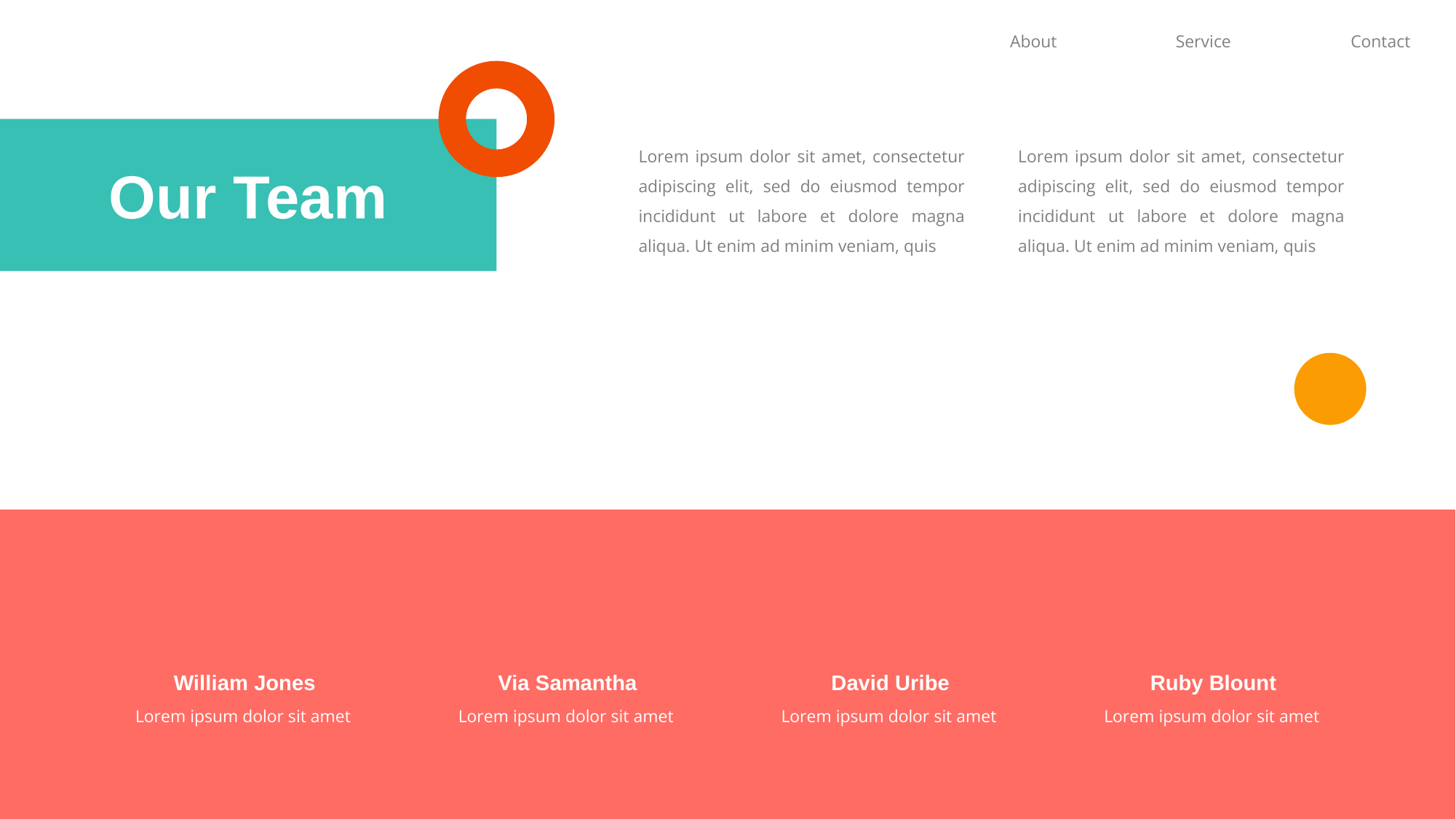

About
Service
Contact

Lorem ipsum dolor sit amet, consectetur adipiscing elit, sed do eiusmod tempor incididunt ut labore et dolore magna aliqua. Ut enim ad minim veniam, quis
Lorem ipsum dolor sit amet, consectetur adipiscing elit, sed do eiusmod tempor incididunt ut labore et dolore magna aliqua. Ut enim ad minim veniam, quis
Our Team

William Jones
Via Samantha
David Uribe
Ruby Blount
Lorem ipsum dolor sit amet
Lorem ipsum dolor sit amet
Lorem ipsum dolor sit amet
Lorem ipsum dolor sit amet